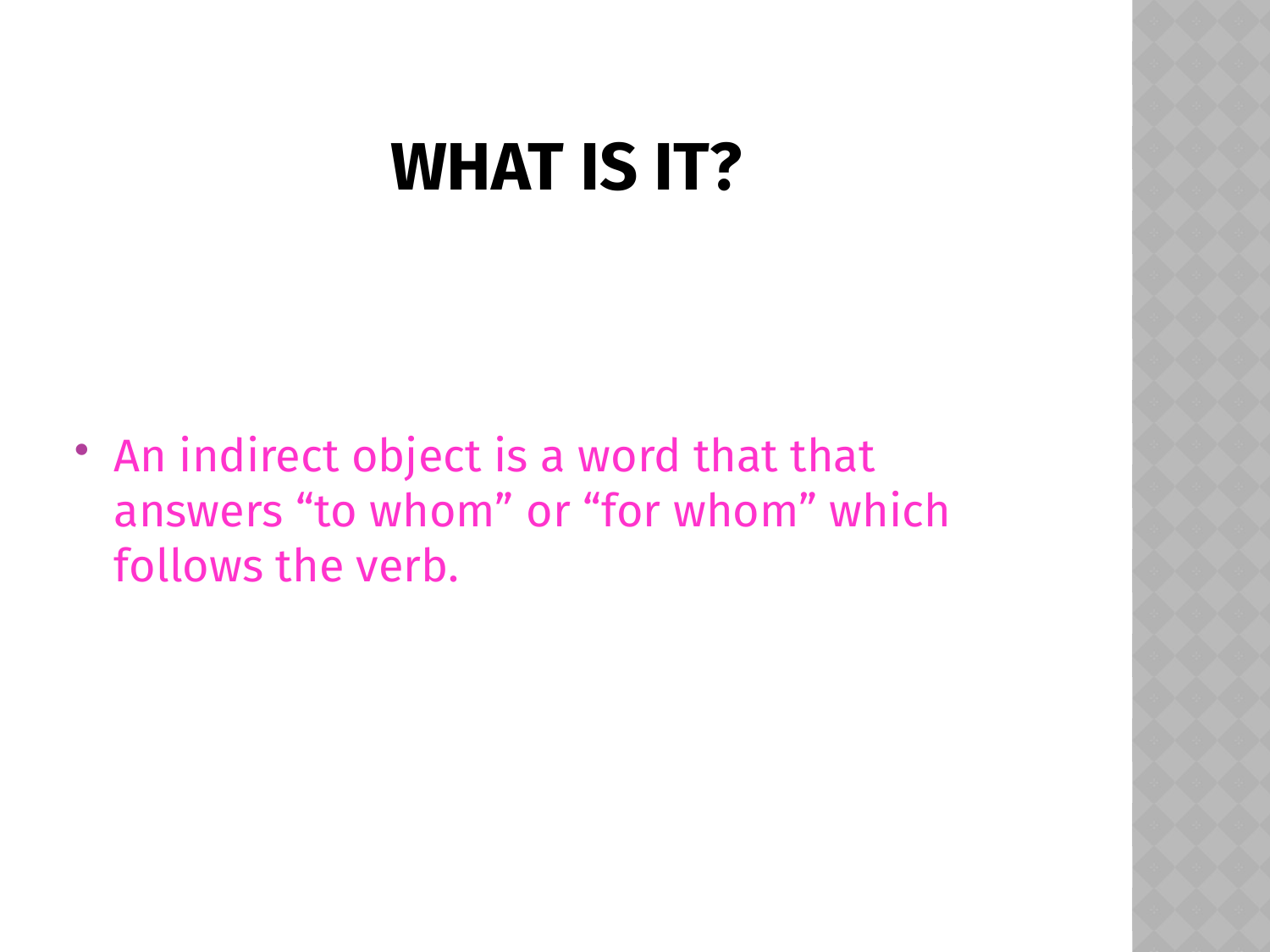

# What is it?

An indirect object is a word that that answers “to whom” or “for whom” which follows the verb.